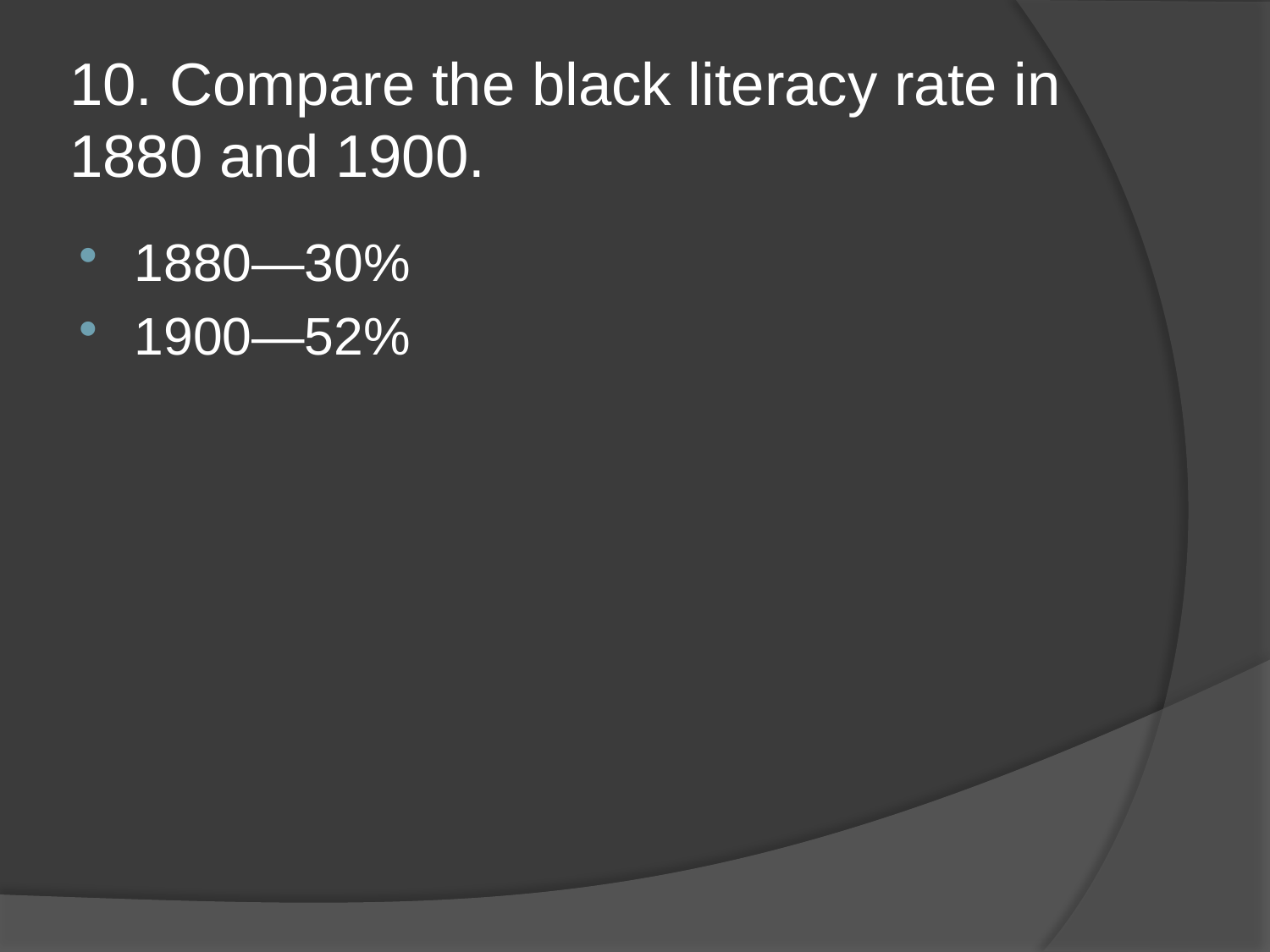

# 10. Compare the black literacy rate in 1880 and 1900.
1880—30%
1900—52%